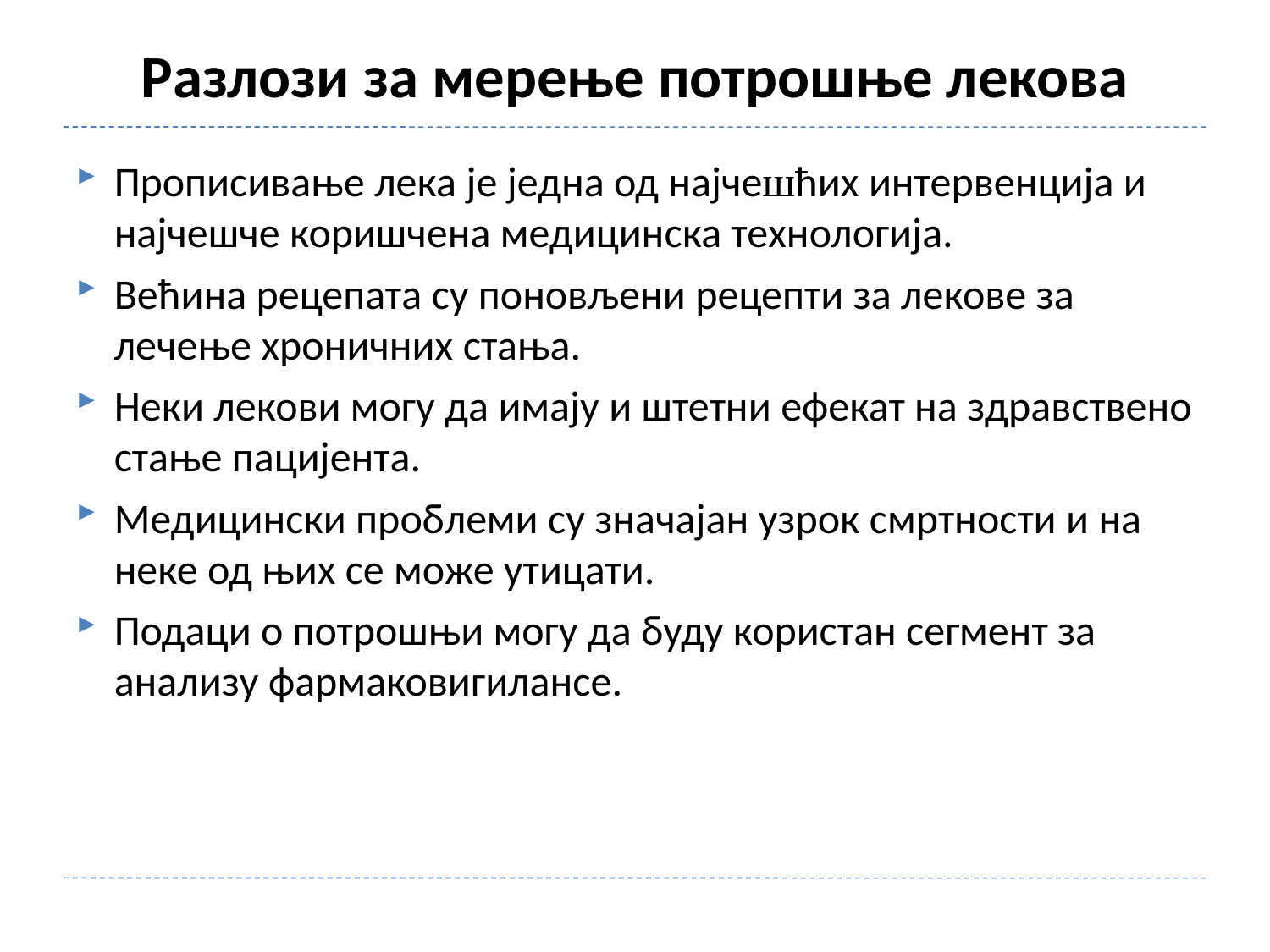

# Разлози за мерење потрошње лекова
Прописивање лека је једна од најчешћих интервенција и најчешче коришчена медицинска технологија.
Већина рецепата су поновљени рецепти за лекове за лечење хроничних стања.
Неки лекови могу да имају и штетни ефекат на здравствено стање пацијента.
Медицински проблеми су значајан узрок смртности и на неке од њих се може утицати.
Подаци о потрошњи могу да буду користан сегмент за анализу фармаковигилансе.